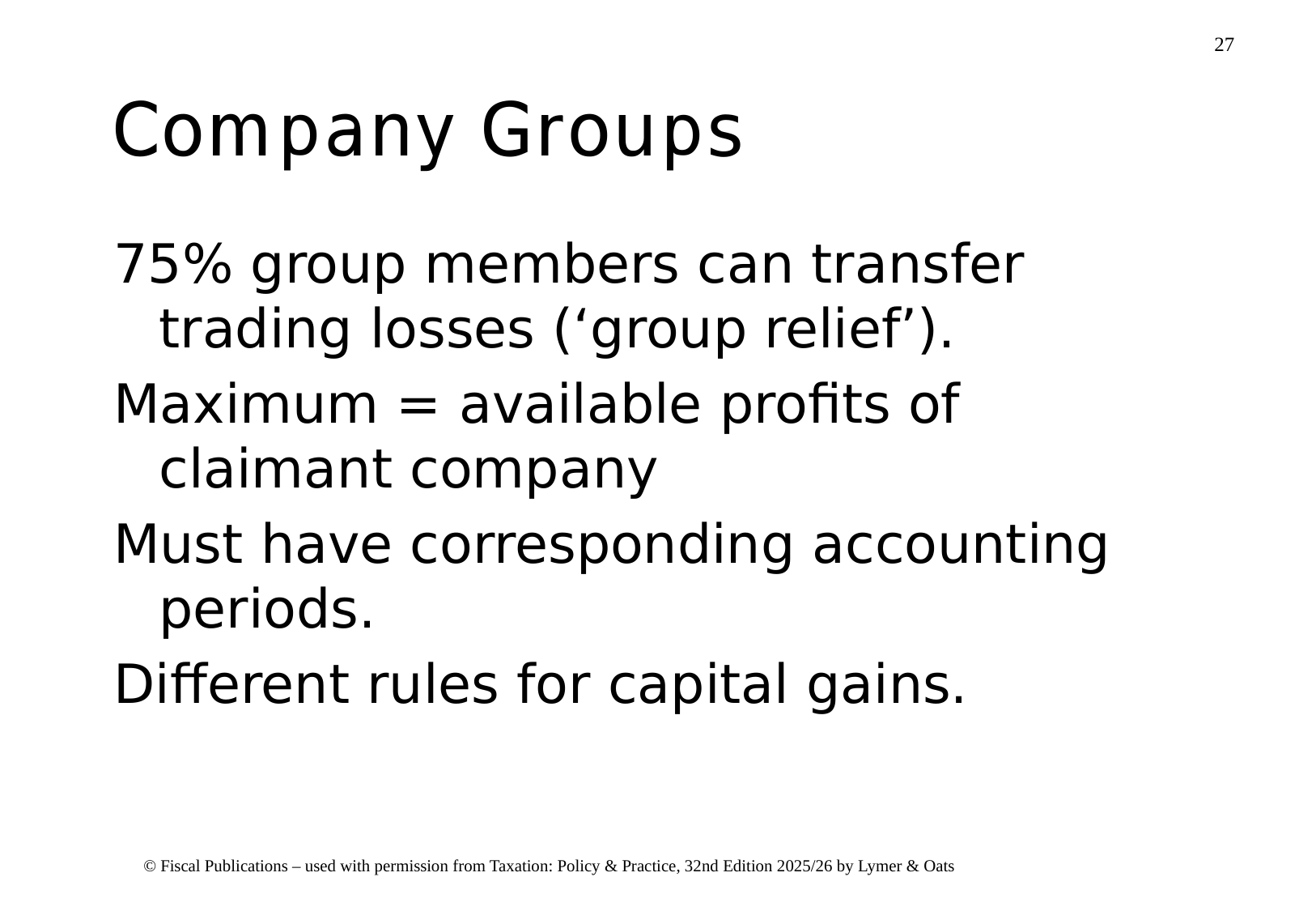

# Company Groups
75% group members can transfer trading losses (‘group relief’).
Maximum = available profits of claimant company
Must have corresponding accounting periods.
Different rules for capital gains.